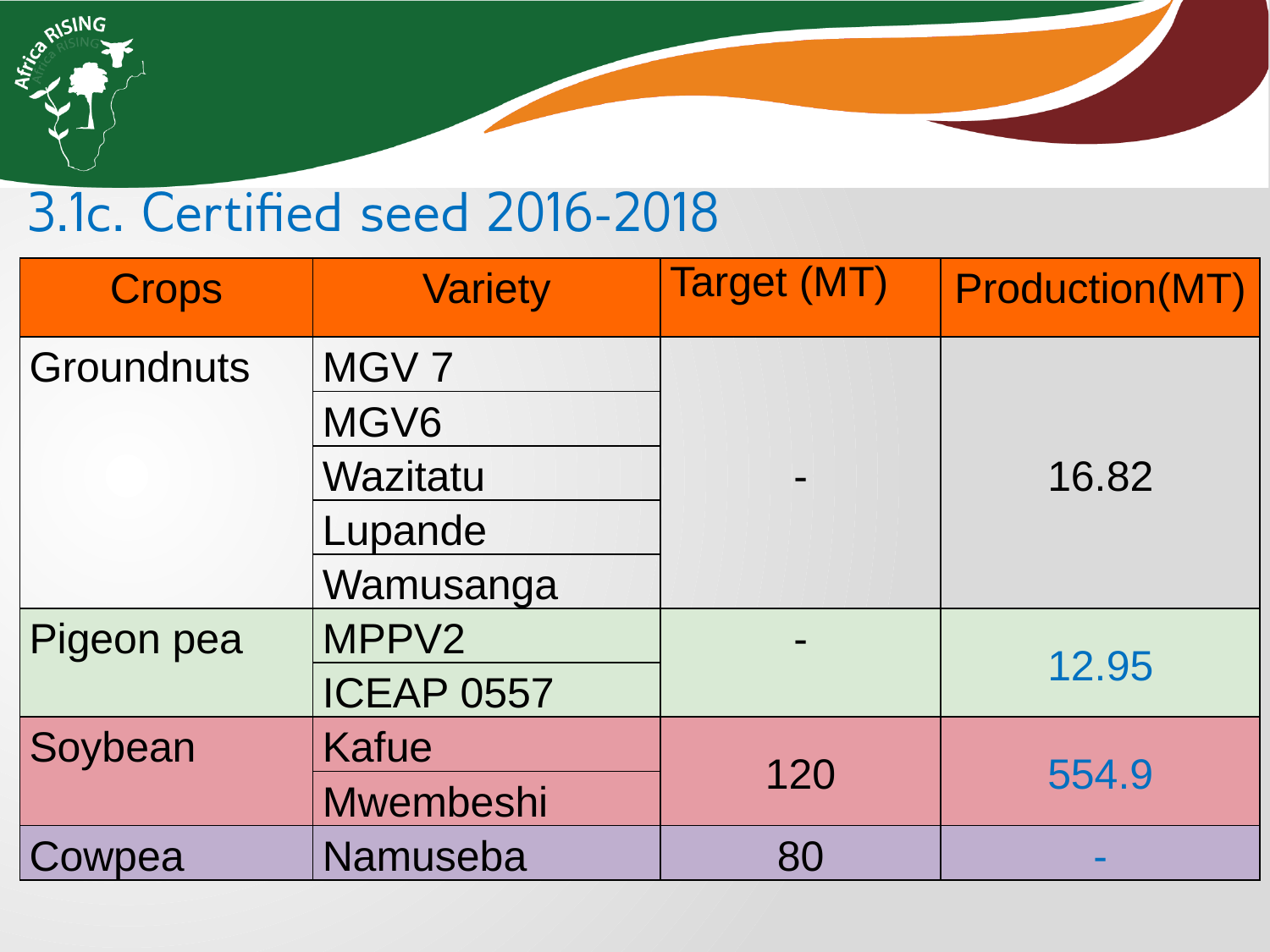

3.1c. Certified seed 2016-2018

| Crops | Variety | Target (MT) | Production(MT) |
| --- | --- | --- | --- |
| Groundnuts | MGV 7 | - | 16.82 |
|  | MGV6 |  |  |
|  | Wazitatu |  |  |
|  | Lupande |  |  |
|  | Wamusanga |  |  |
| Pigeon pea | MPPV2 | - | 12.95 |
|  | ICEAP 0557 |  |  |
| Soybean | Kafue | 120 | 554.9 |
|  | Mwembeshi |  |  |
| Cowpea | Namuseba | 80 | - |